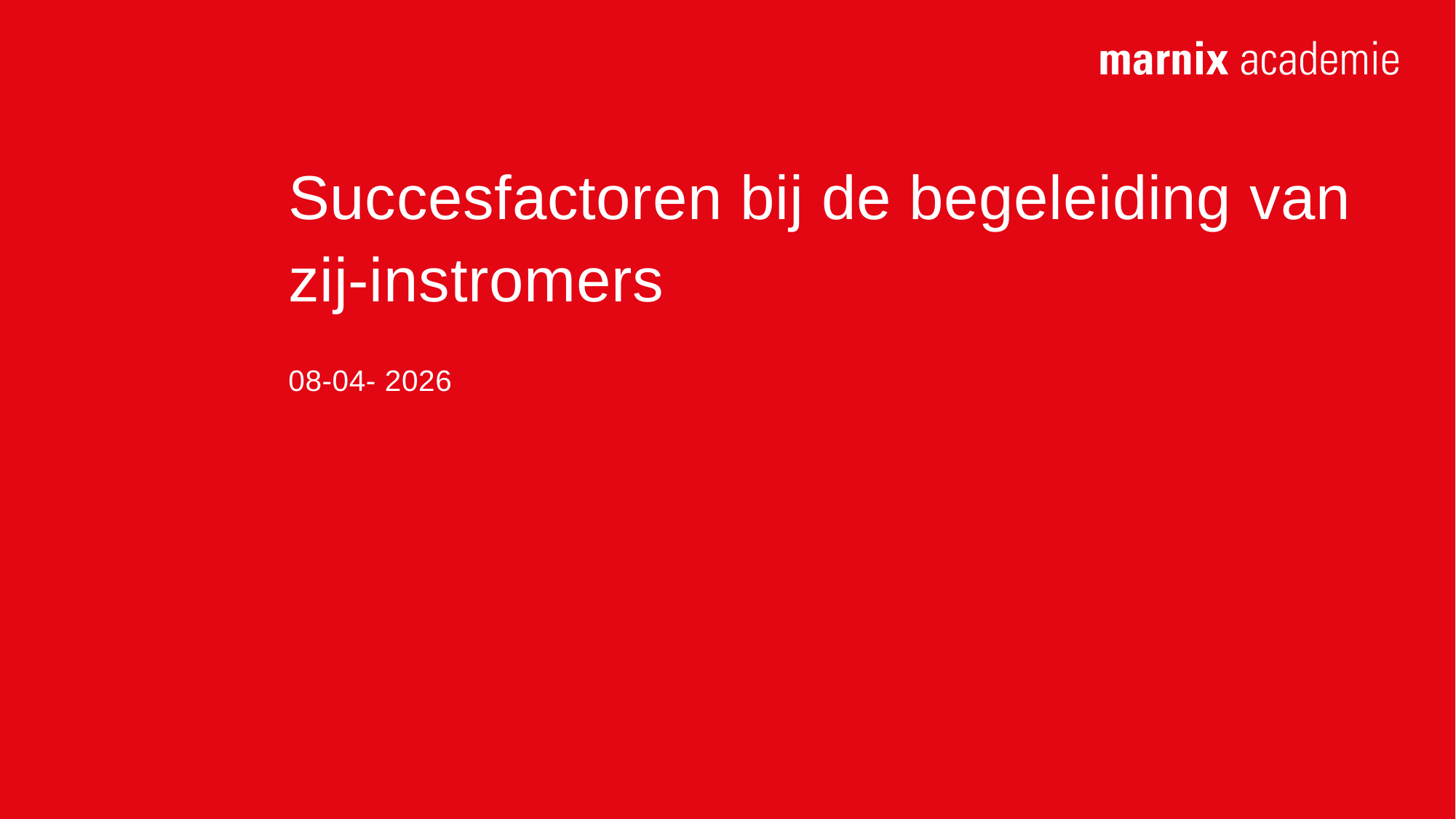

# Succesfactoren bij de begeleiding van zij-instromers 08-04- 2026